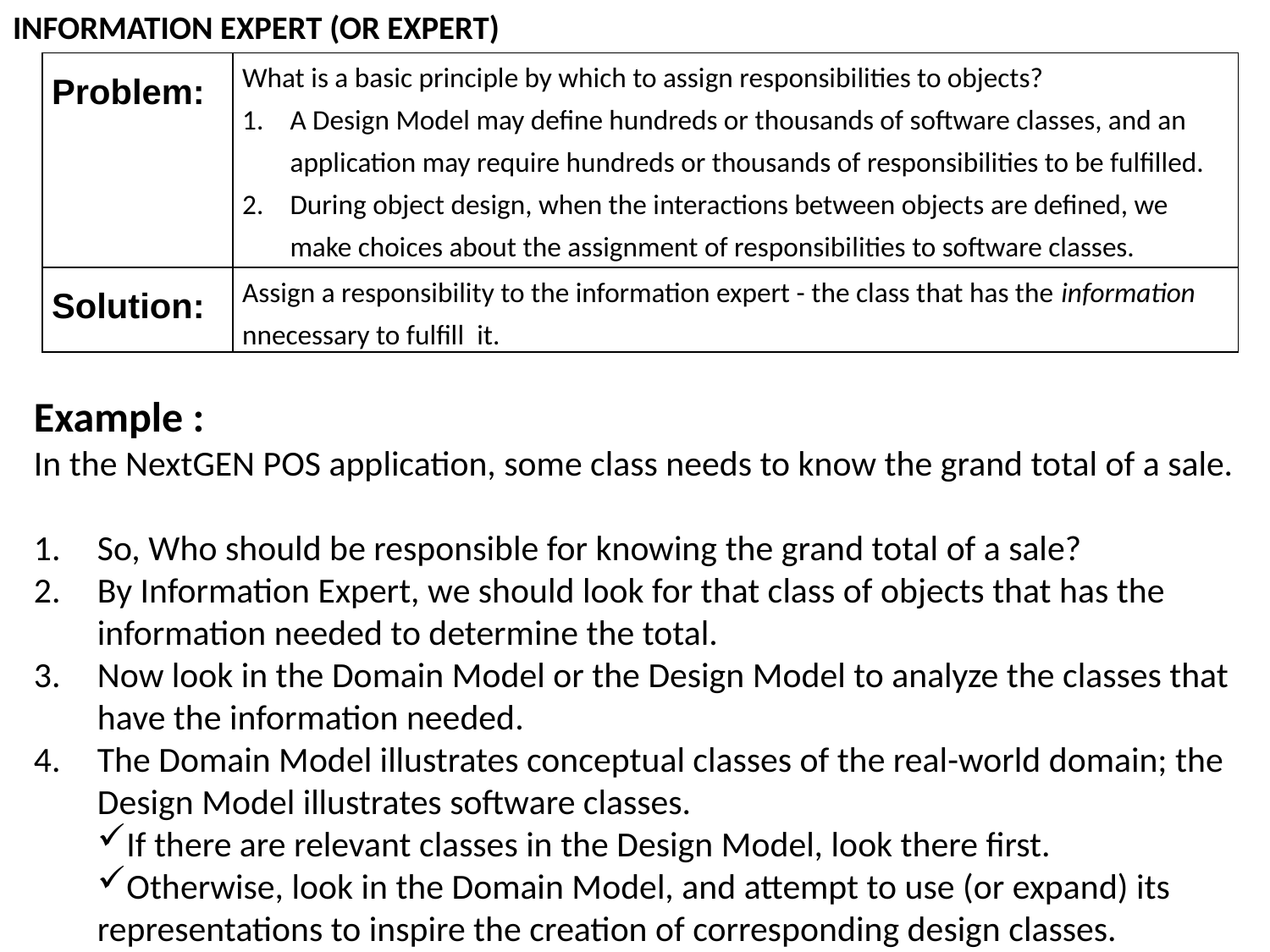

# INFORMATION EXPERT (OR EXPERT)
| Problem: | What is a basic principle by which to assign responsibilities to objects? A Design Model may define hundreds or thousands of software classes, and an application may require hundreds or thousands of responsibilities to be fulfilled. During object design, when the interactions between objects are defined, we make choices about the assignment of responsibilities to software classes. |
| --- | --- |
| Solution: | Assign a responsibility to the information expert - the class that has the information nnecessary to fulfill it. |
Example :
In the NextGEN POS application, some class needs to know the grand total of a sale.
So, Who should be responsible for knowing the grand total of a sale?
By Information Expert, we should look for that class of objects that has the information needed to determine the total.
Now look in the Domain Model or the Design Model to analyze the classes that have the information needed.
The Domain Model illustrates conceptual classes of the real-world domain; the Design Model illustrates software classes.
If there are relevant classes in the Design Model, look there first.
Otherwise, look in the Domain Model, and attempt to use (or expand) its        representations to inspire the creation of corresponding design classes.